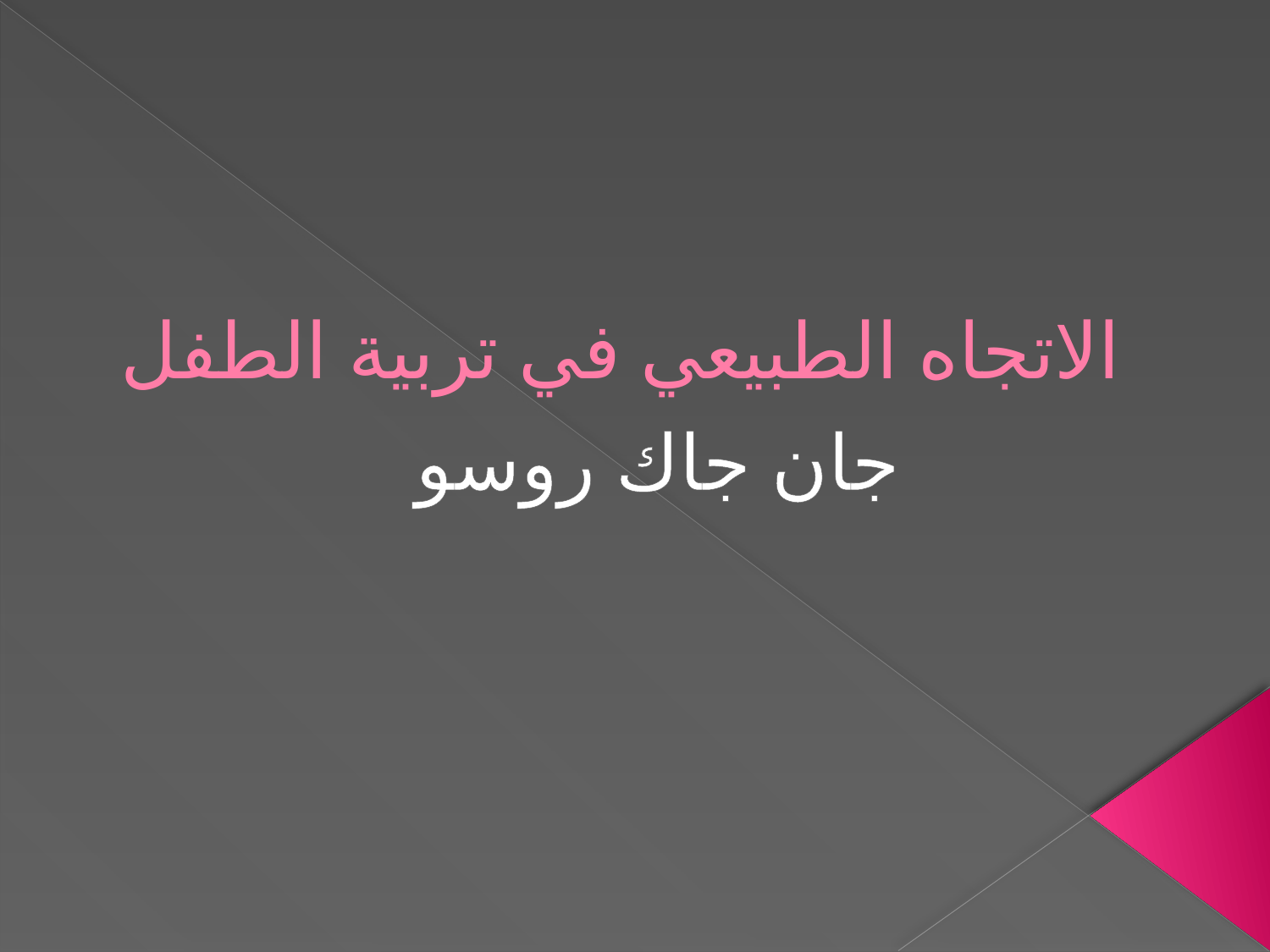

# الاتجاه الطبيعي في تربية الطفل
جان جاك روسو